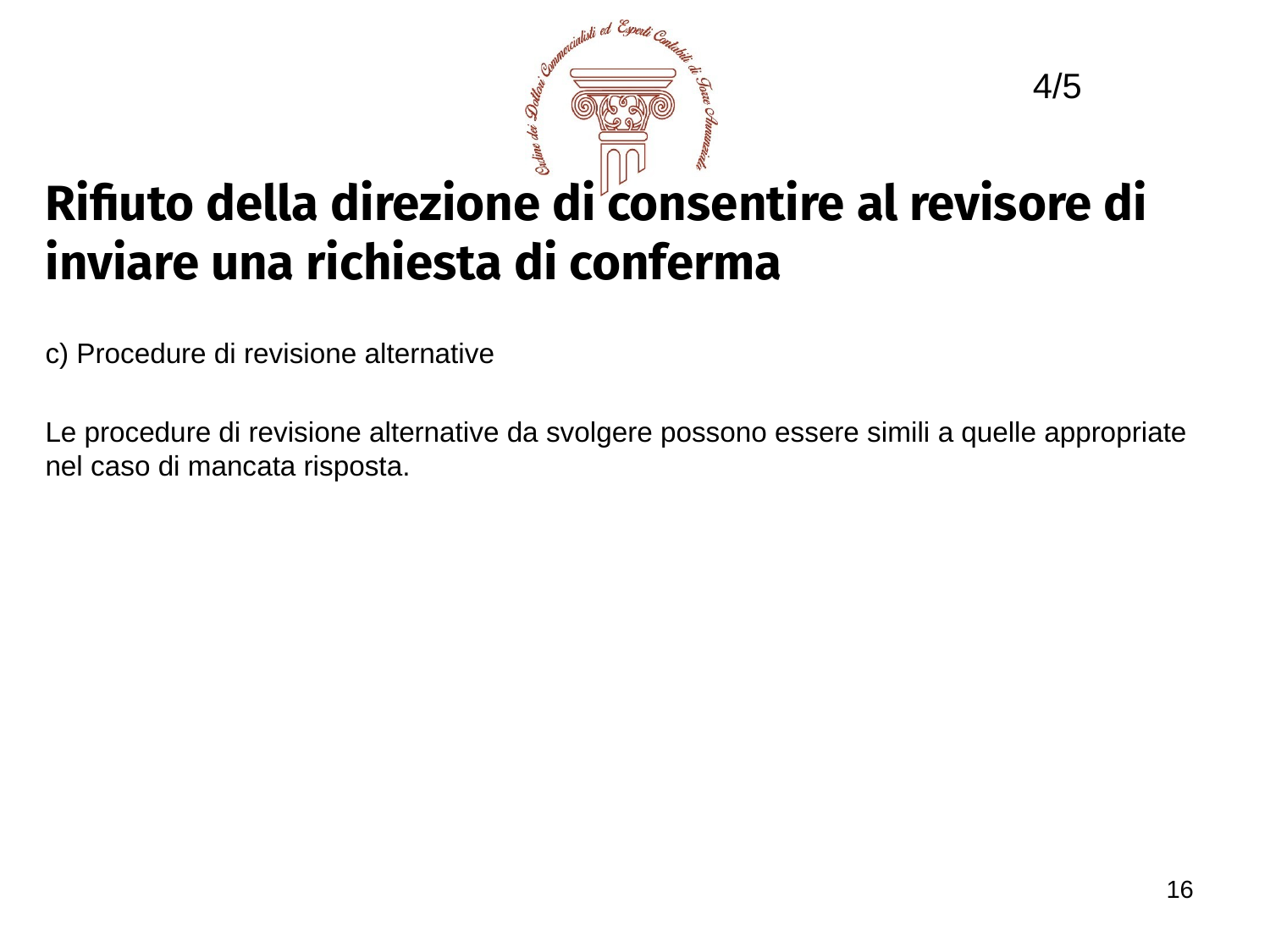

4/5
Rifiuto della direzione di consentire al revisore di inviare una richiesta di conferma

c) Procedure di revisione alternative

Le procedure di revisione alternative da svolgere possono essere simili a quelle appropriate nel caso di mancata risposta.

16